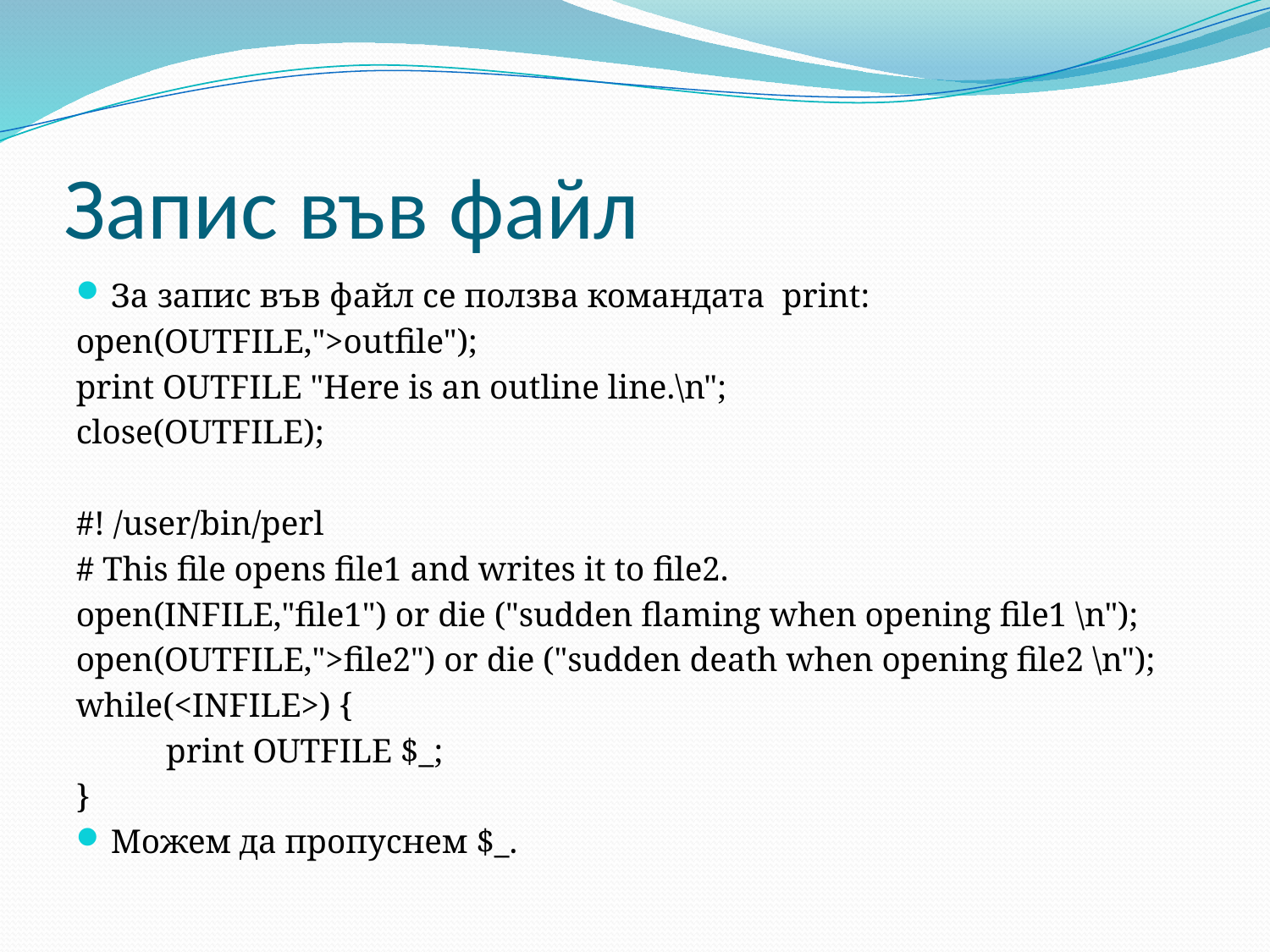

# Запис във файл
За запис във файл се ползва командата  print:
open(OUTFILE,">outfile");
print OUTFILE "Here is an outline line.\n";
close(OUTFILE);

#! /user/bin/perl
# This file opens file1 and writes it to file2.
open(INFILE,"file1") or die ("sudden flaming when opening file1 \n");
open(OUTFILE,">file2") or die ("sudden death when opening file2 \n");
while(<INFILE>) {
	print OUTFILE $_;
}
Можем да пропуснем $_.